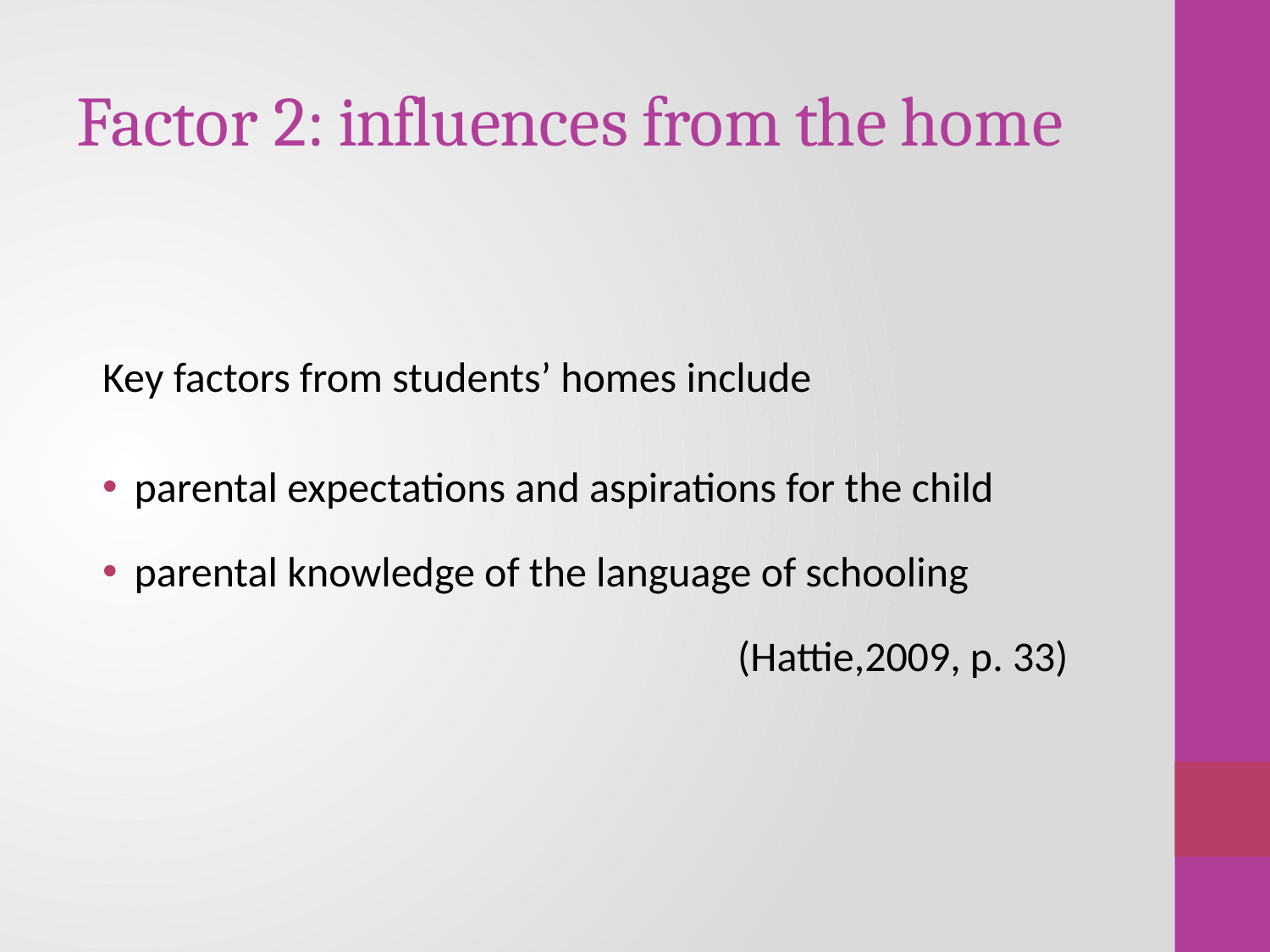

# Factor 2: influences from the home
Key factors from students’ homes include
parental expectations and aspirations for the child
parental knowledge of the language of schooling
   					(Hattie,2009, p. 33)